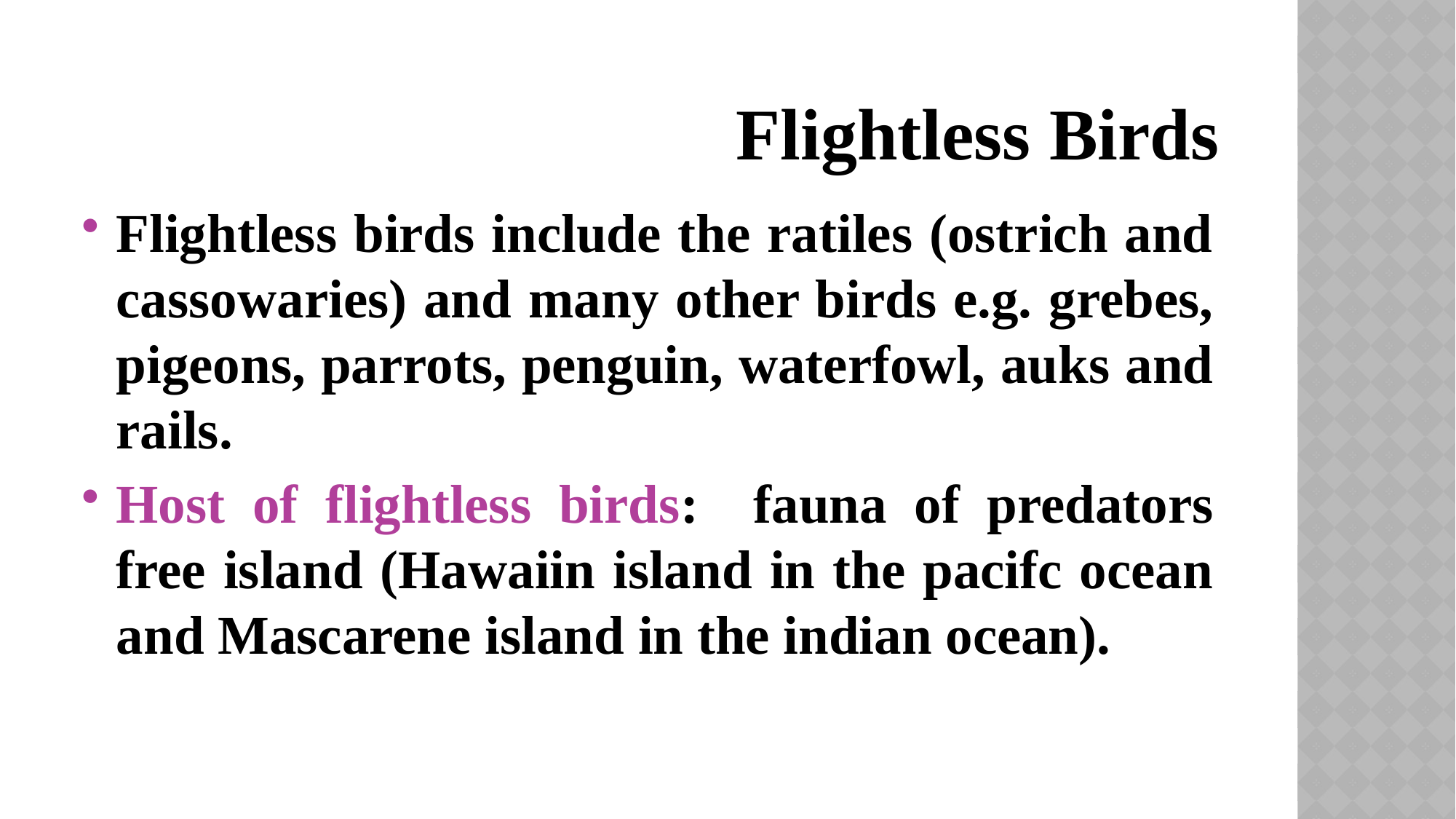

# Flightless Birds
Flightless birds include the ratiles (ostrich and cassowaries) and many other birds e.g. grebes, pigeons, parrots, penguin, waterfowl, auks and rails.
Host of flightless birds:  fauna of predators free island (Hawaiin island in the pacifc ocean and Mascarene island in the indian ocean).